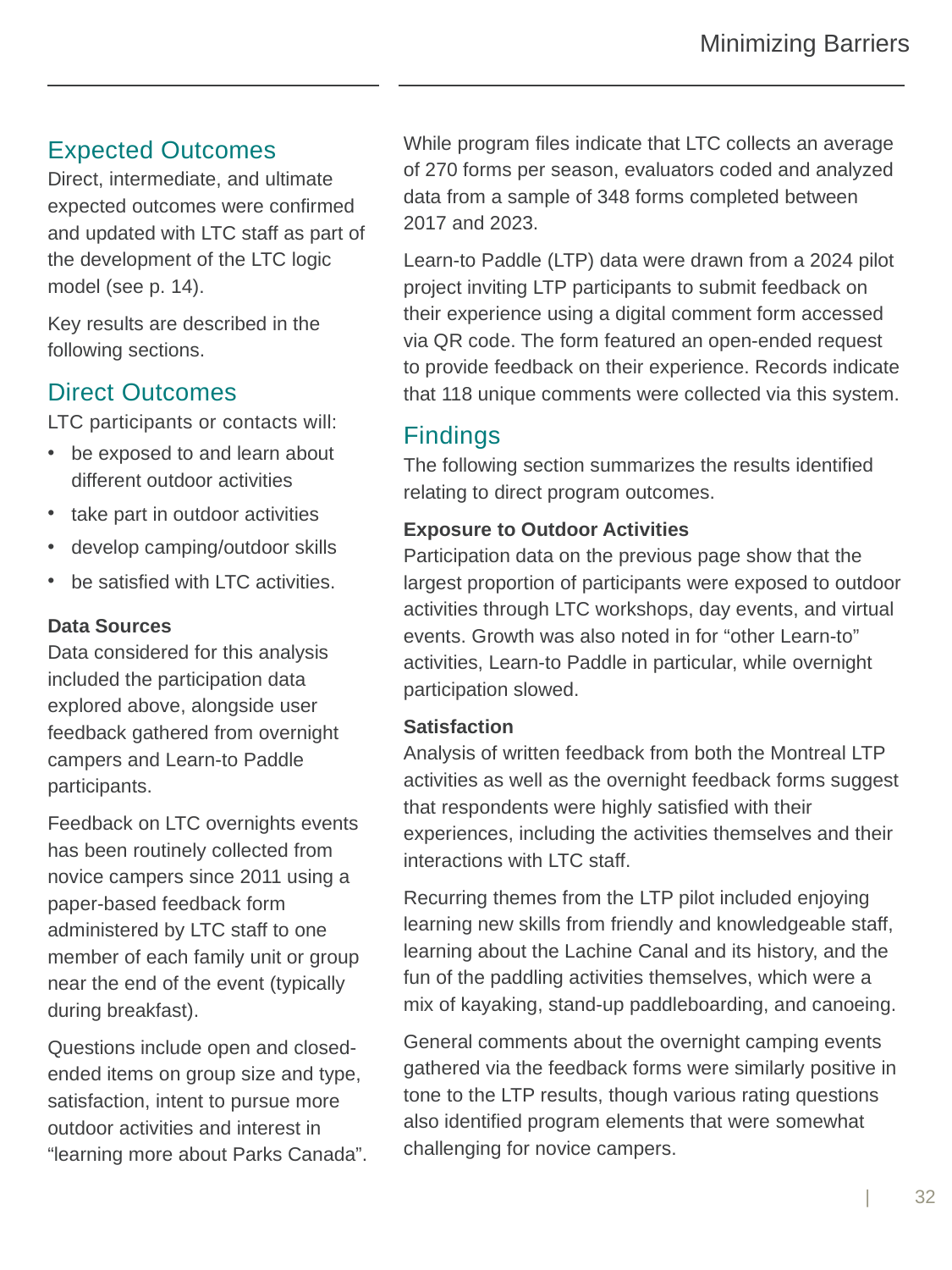

# Minimizing Barriers
While program files indicate that LTC collects an average of 270 forms per season, evaluators coded and analyzed data from a sample of 348 forms completed between 2017 and 2023.
Learn-to Paddle (LTP) data were drawn from a 2024 pilot project inviting LTP participants to submit feedback on their experience using a digital comment form accessed via QR code. The form featured an open-ended request to provide feedback on their experience. Records indicate that 118 unique comments were collected via this system.
Findings
The following section summarizes the results identified relating to direct program outcomes.
Exposure to Outdoor Activities
Participation data on the previous page show that the largest proportion of participants were exposed to outdoor activities through LTC workshops, day events, and virtual events. Growth was also noted in for “other Learn-to” activities, Learn-to Paddle in particular, while overnight participation slowed.
Satisfaction
Analysis of written feedback from both the Montreal LTP activities as well as the overnight feedback forms suggest that respondents were highly satisfied with their experiences, including the activities themselves and their interactions with LTC staff.
Recurring themes from the LTP pilot included enjoying learning new skills from friendly and knowledgeable staff, learning about the Lachine Canal and its history, and the fun of the paddling activities themselves, which were a mix of kayaking, stand-up paddleboarding, and canoeing.
General comments about the overnight camping events gathered via the feedback forms were similarly positive in tone to the LTP results, though various rating questions also identified program elements that were somewhat challenging for novice campers.
Expected Outcomes
Direct, intermediate, and ultimate  expected outcomes were confirmed and updated with LTC staff as part of the development of the LTC logic model (see p. 14).
Key results are described in the following sections.
Direct Outcomes
LTC participants or contacts will:
be exposed to and learn about different outdoor activities
take part in outdoor activities
develop camping/outdoor skills
be satisfied with LTC activities.
Data Sources
Data considered for this analysis included the participation data explored above, alongside user feedback gathered from overnight campers and Learn-to Paddle participants.
Feedback on LTC overnights events has been routinely collected from novice campers since 2011 using a paper-based feedback form administered by LTC staff to one member of each family unit or group near the end of the event (typically during breakfast).
Questions include open and closed-ended items on group size and type, satisfaction, intent to pursue more outdoor activities and interest in “learning more about Parks Canada”.